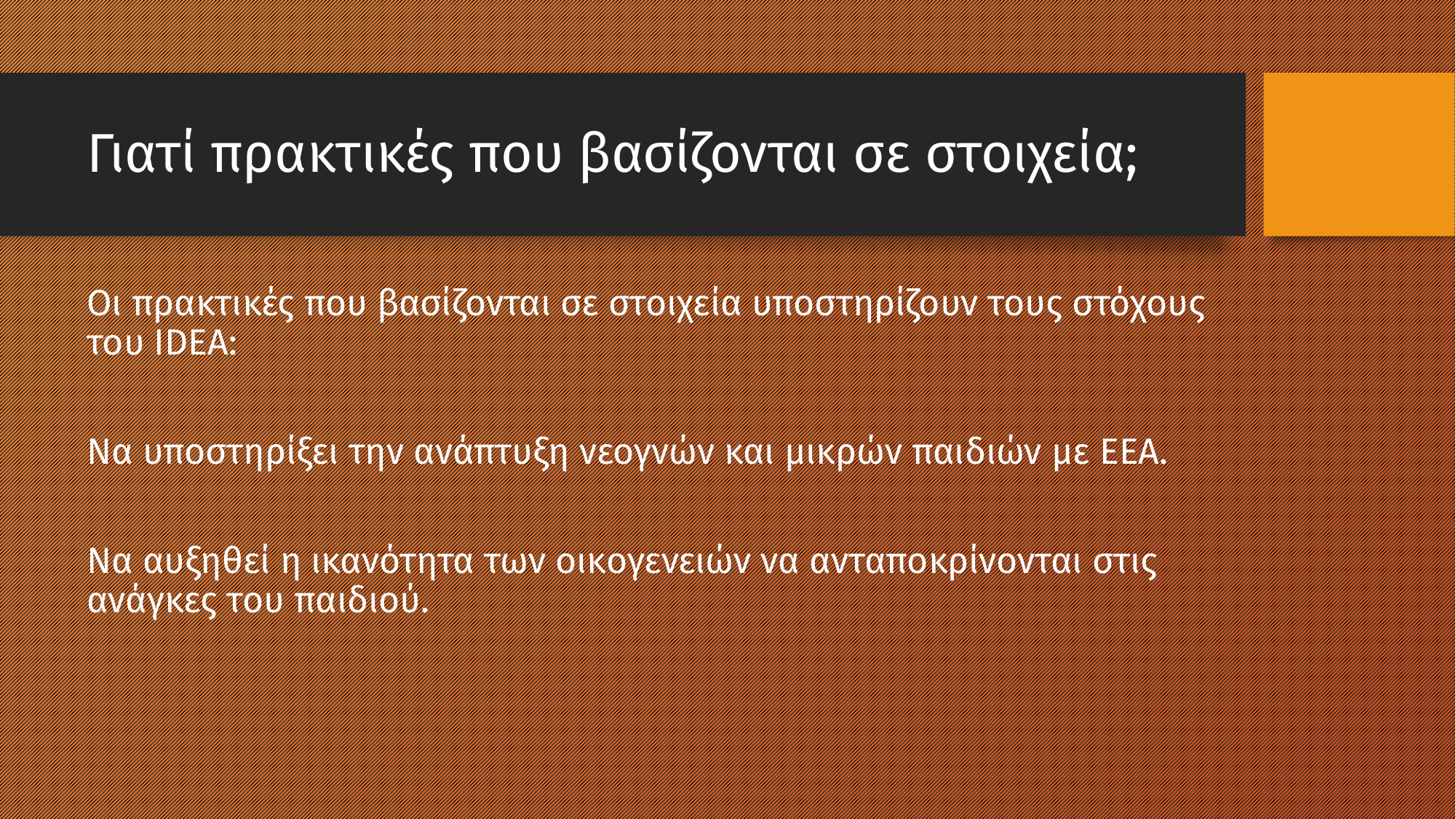

# Γιατί πρακτικές που βασίζονται σε στοιχεία;
Οι πρακτικές που βασίζονται σε στοιχεία υποστηρίζουν τους στόχους του IDEA:

Να υποστηρίξει την ανάπτυξη νεογνών και μικρών παιδιών με ΕΕΑ.

Να αυξηθεί η ικανότητα των οικογενειών να ανταποκρίνονται στις ανάγκες του παιδιού.